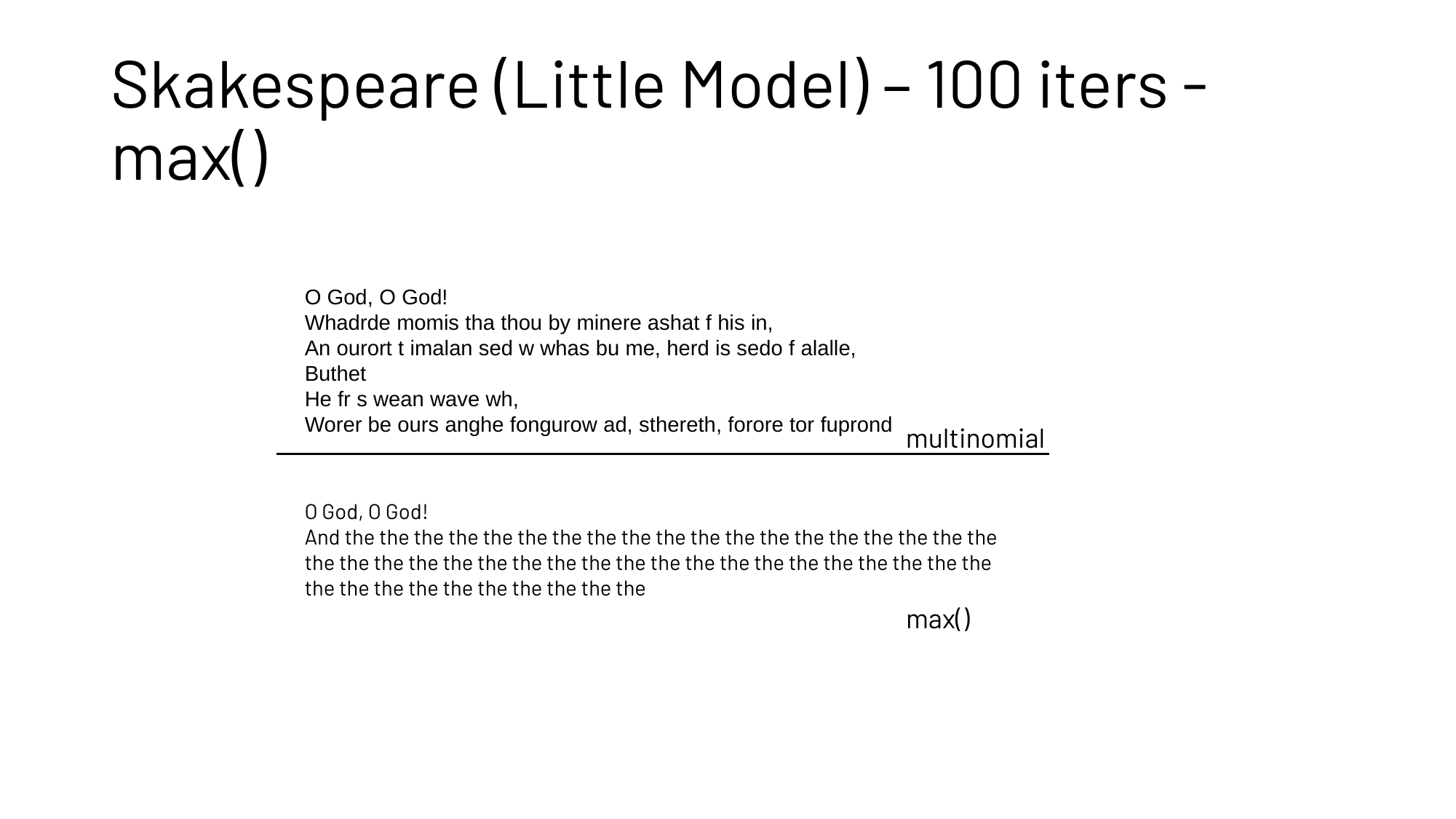

# Skakespeare (Little Model) – 100 iters - max()
O God, O God!
Whadrde momis tha thou by minere ashat f his in,
An ourort t imalan sed w whas bu me, herd is sedo f alalle,
Buthet
He fr s wean wave wh,
Worer be ours anghe fongurow ad, sthereth, forore tor fuprond
multinomial
O God, O God!
And the the the the the the the the the the the the the the the the the the the the the the the the the the the the the the the the the the the the the the the the the the the the the the the the the
max()